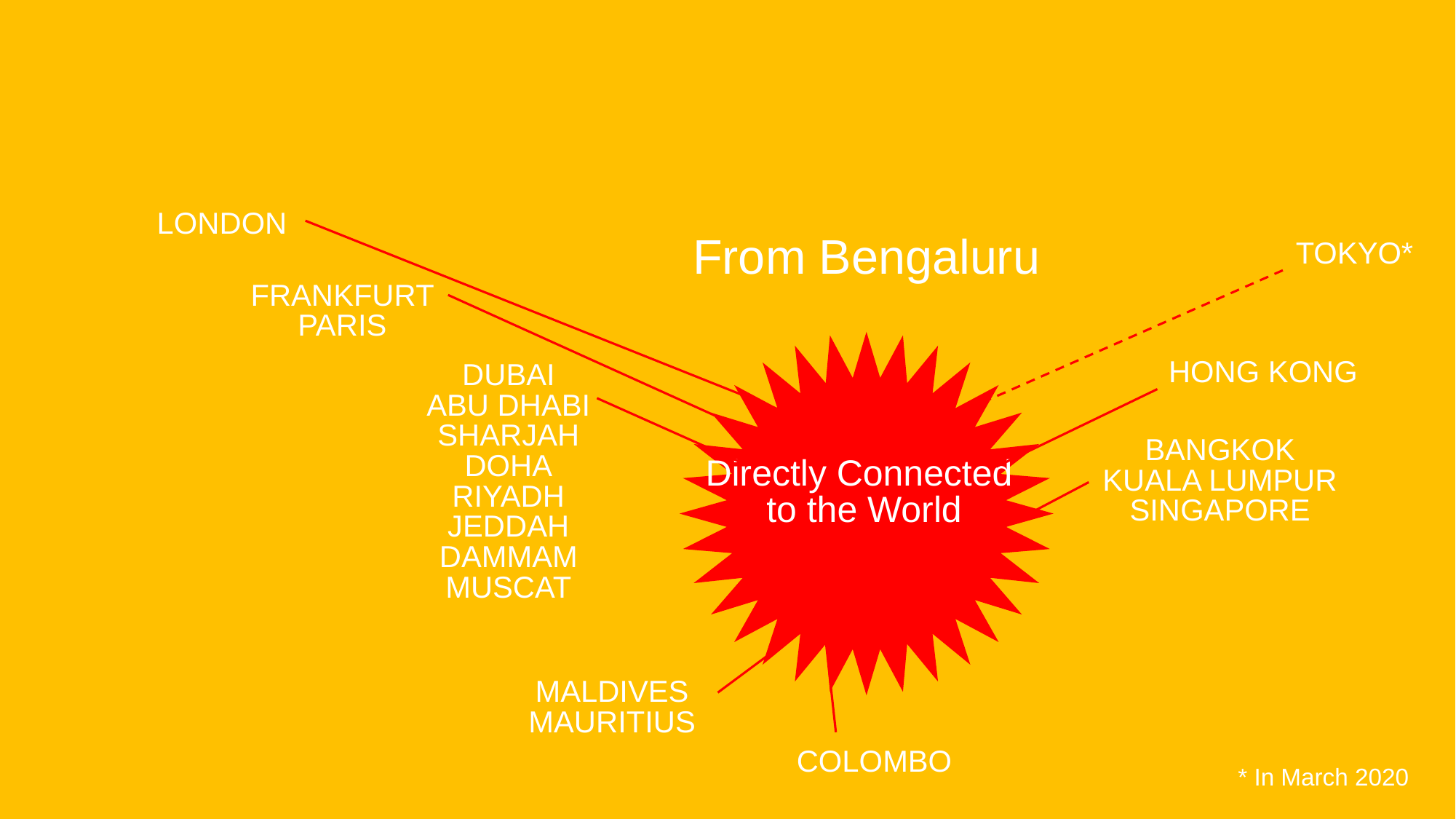

LONDON
From Bengaluru
TOKYO*
FRANKFURT
PARIS

HONG KONG
DUBAI
ABU DHABI
SHARJAH
DOHA
RIYADH
JEDDAH
DAMMAM
MUSCAT
BANGKOK
KUALA LUMPUR
SINGAPORE
Directly Connected
to the World
MALDIVES
MAURITIUS
COLOMBO
* In March 2020